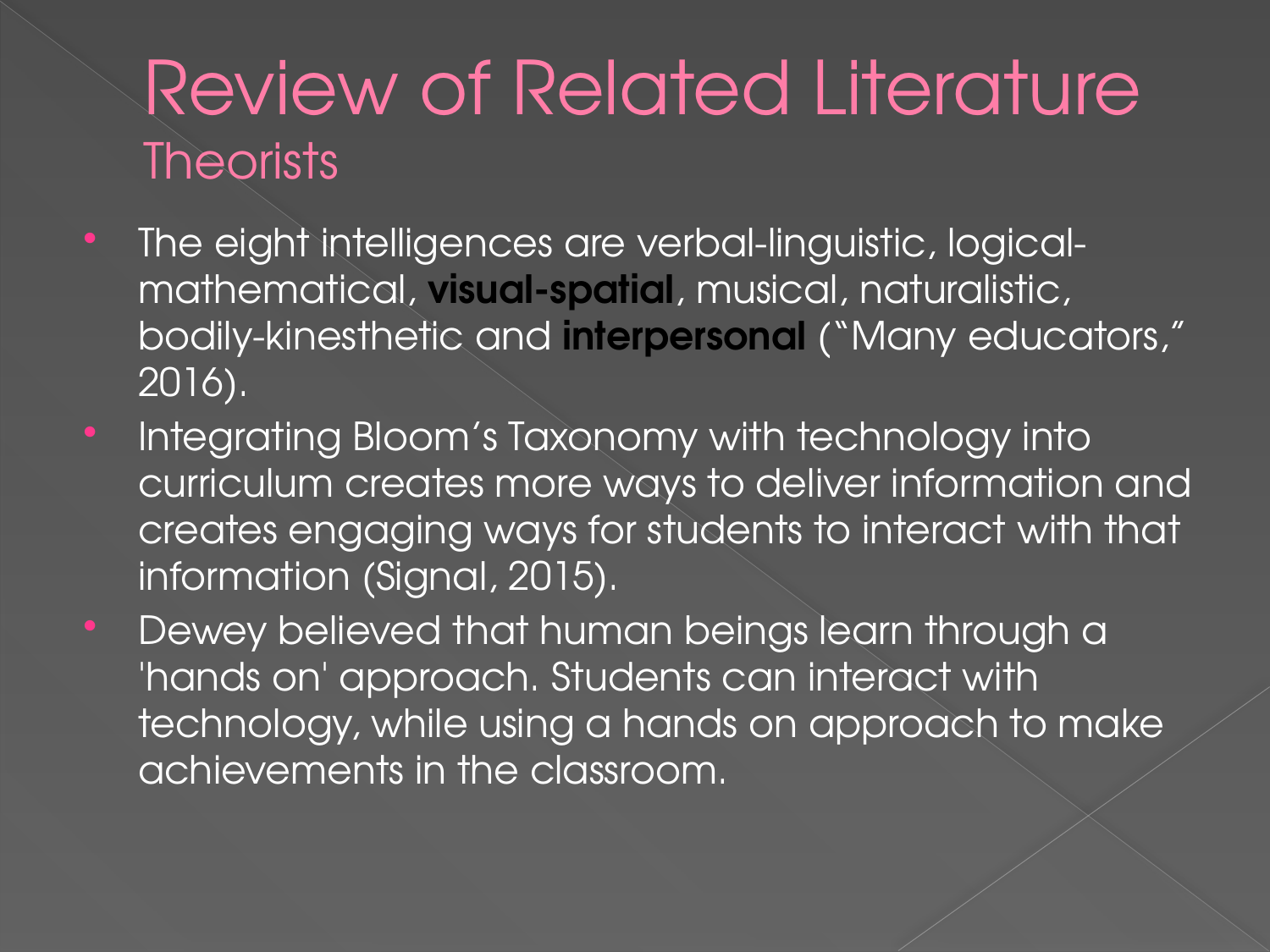

# Review of Related Literature Theorists
The eight intelligences are verbal-linguistic, logical-mathematical, visual-spatial, musical, naturalistic, bodily-kinesthetic and interpersonal (“Many educators,” 2016).
Integrating Bloom’s Taxonomy with technology into curriculum creates more ways to deliver information and creates engaging ways for students to interact with that information (Signal, 2015).
Dewey believed that human beings learn through a 'hands on' approach. Students can interact with technology, while using a hands on approach to make achievements in the classroom.